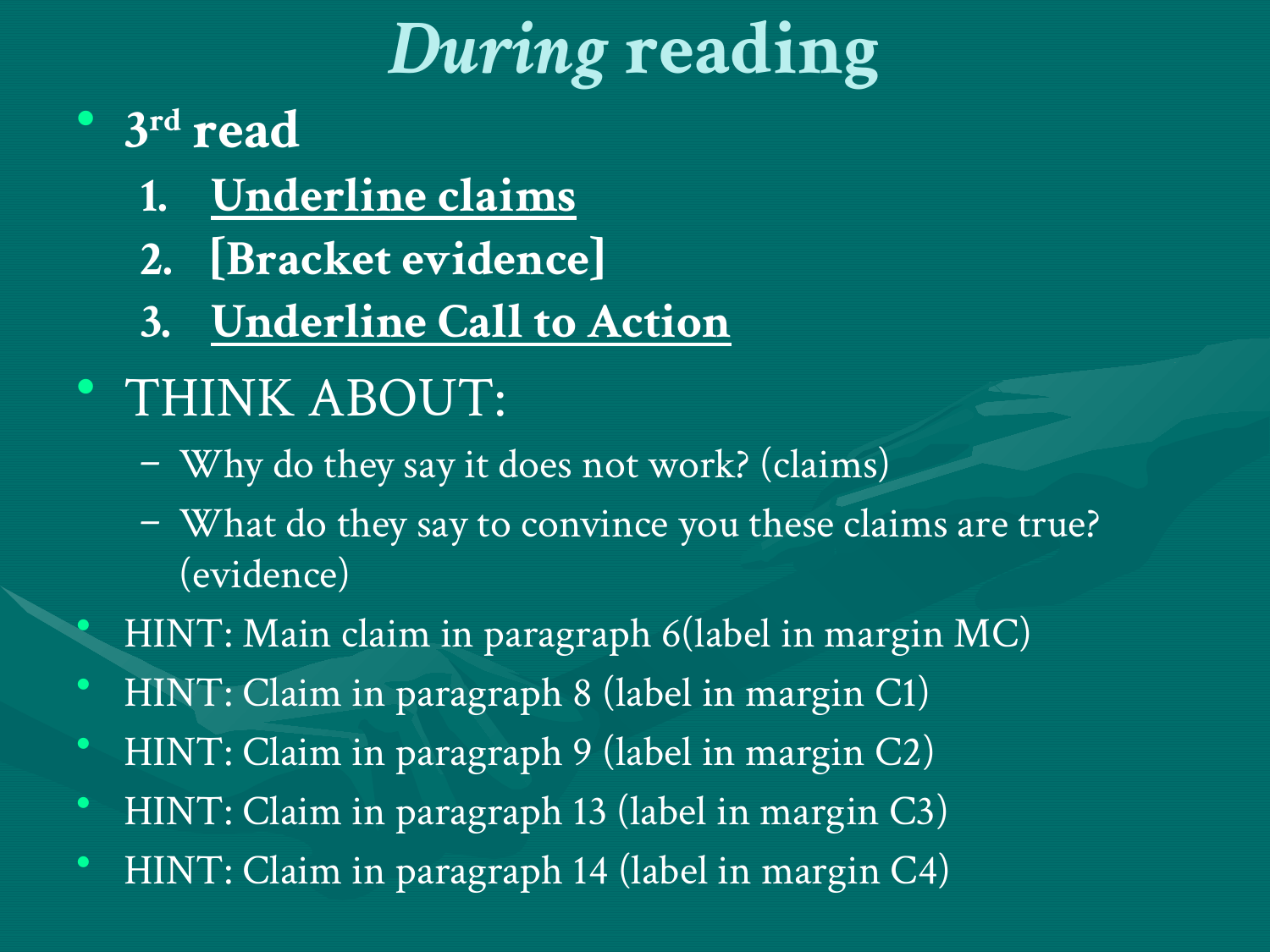

# During reading
3rd read
Underline claims
[Bracket evidence]
Underline Call to Action
THINK ABOUT:
Why do they say it does not work? (claims)
What do they say to convince you these claims are true?  (evidence)
HINT: Main claim in paragraph 6(label in margin MC)
HINT: Claim in paragraph 8 (label in margin C1)
HINT: Claim in paragraph 9 (label in margin C2)
HINT: Claim in paragraph 13 (label in margin C3)
HINT: Claim in paragraph 14 (label in margin C4)